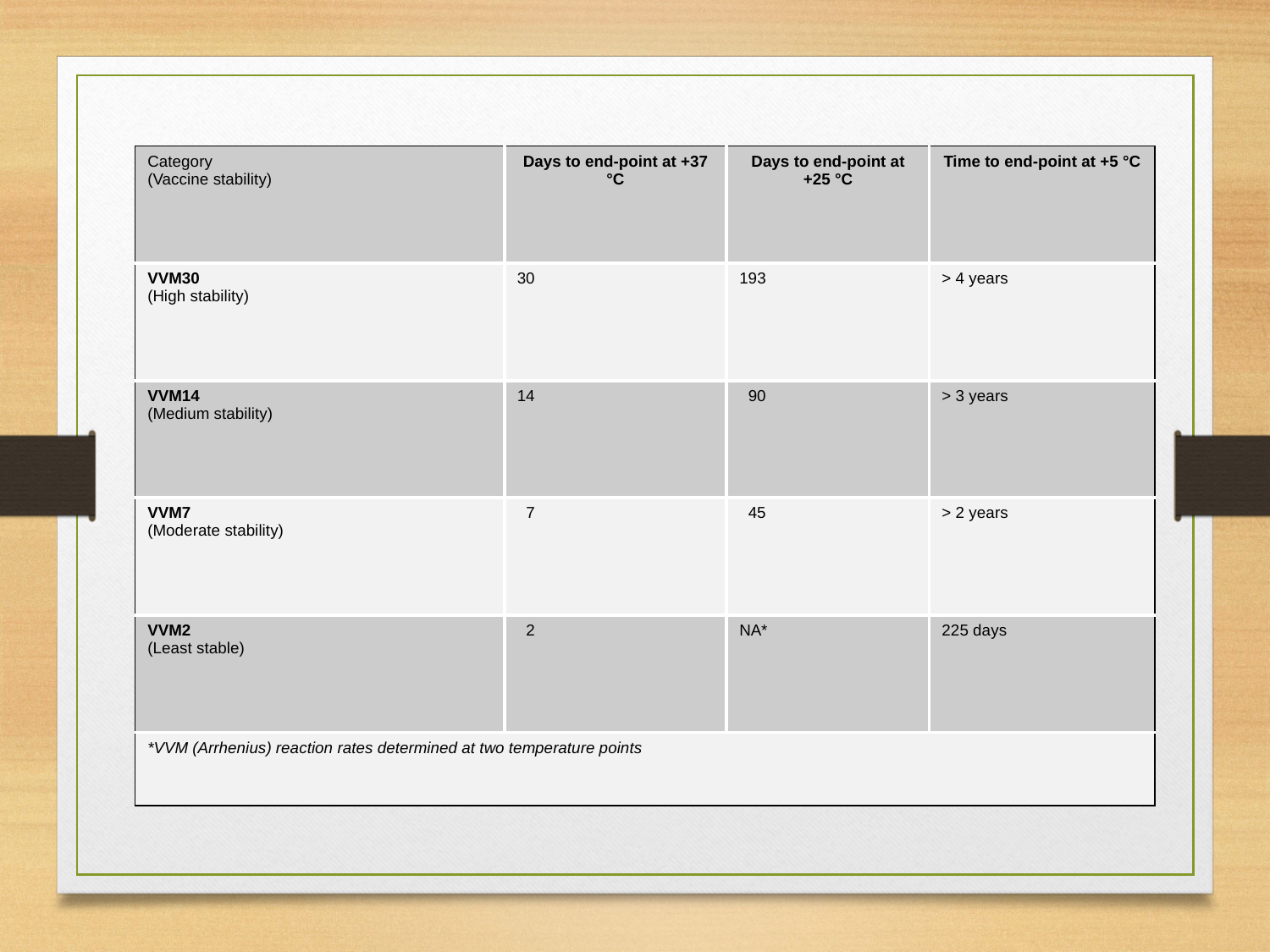

| Category (Vaccine stability) | Days to end-point at +37 °C | Days to end-point at +25 °C | Time to end-point at +5 °C |
| --- | --- | --- | --- |
| VVM30 (High stability) | 30 | 193 | > 4 years |
| VVM14 (Medium stability) | 14 | 90 | > 3 years |
| VVM7 (Moderate stability) | 7 | 45 | > 2 years |
| VVM2 (Least stable) | 2 | NA\* | 225 days |
| \*VVM (Arrhenius) reaction rates determined at two temperature points |  |  |  |